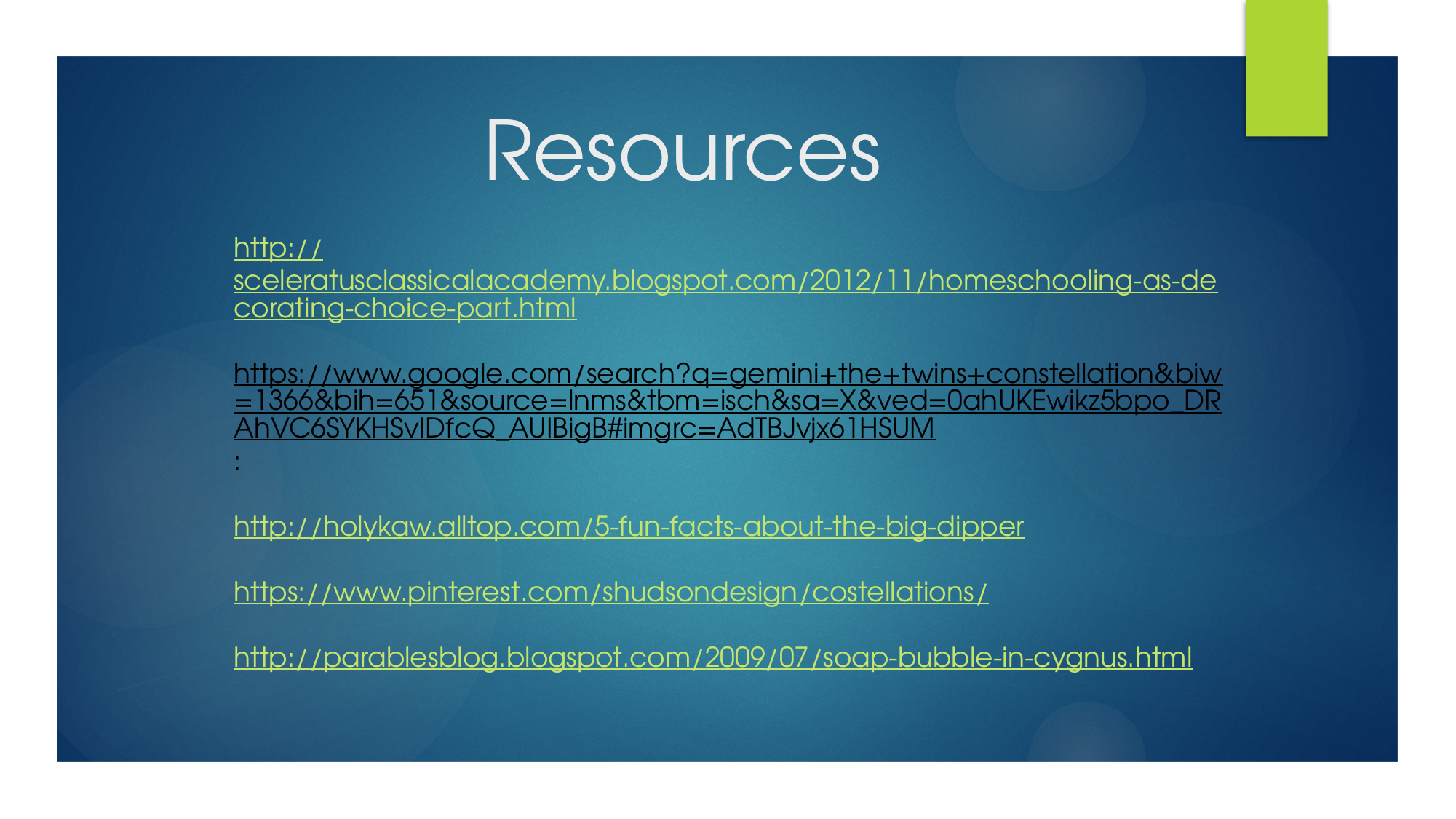

# Resources
http://sceleratusclassicalacademy.blogspot.com/2012/11/homeschooling-as-decorating-choice-part.html

https://www.google.com/search?q=gemini+the+twins+constellation&biw=1366&bih=651&source=lnms&tbm=isch&sa=X&ved=0ahUKEwikz5bpo_DRAhVC6SYKHSvIDfcQ_AUIBigB#imgrc=AdTBJvjx61HSUM:

http://holykaw.alltop.com/5-fun-facts-about-the-big-dipper

https://www.pinterest.com/shudsondesign/costellations/

http://parablesblog.blogspot.com/2009/07/soap-bubble-in-cygnus.html